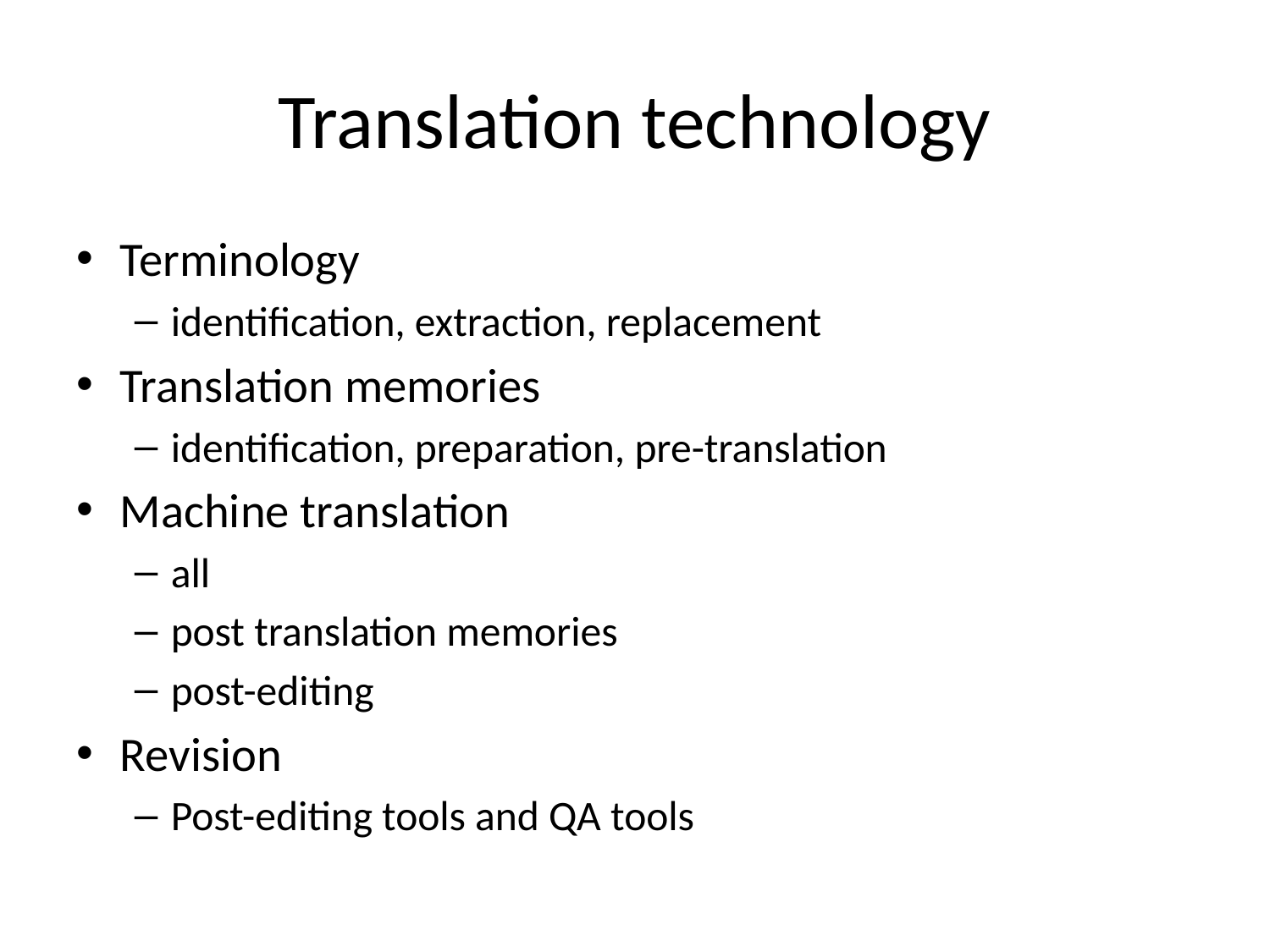

# Translation technology
Terminology
identification, extraction, replacement
Translation memories
identification, preparation, pre-translation
Machine translation
all
post translation memories
post-editing
Revision
Post-editing tools and QA tools